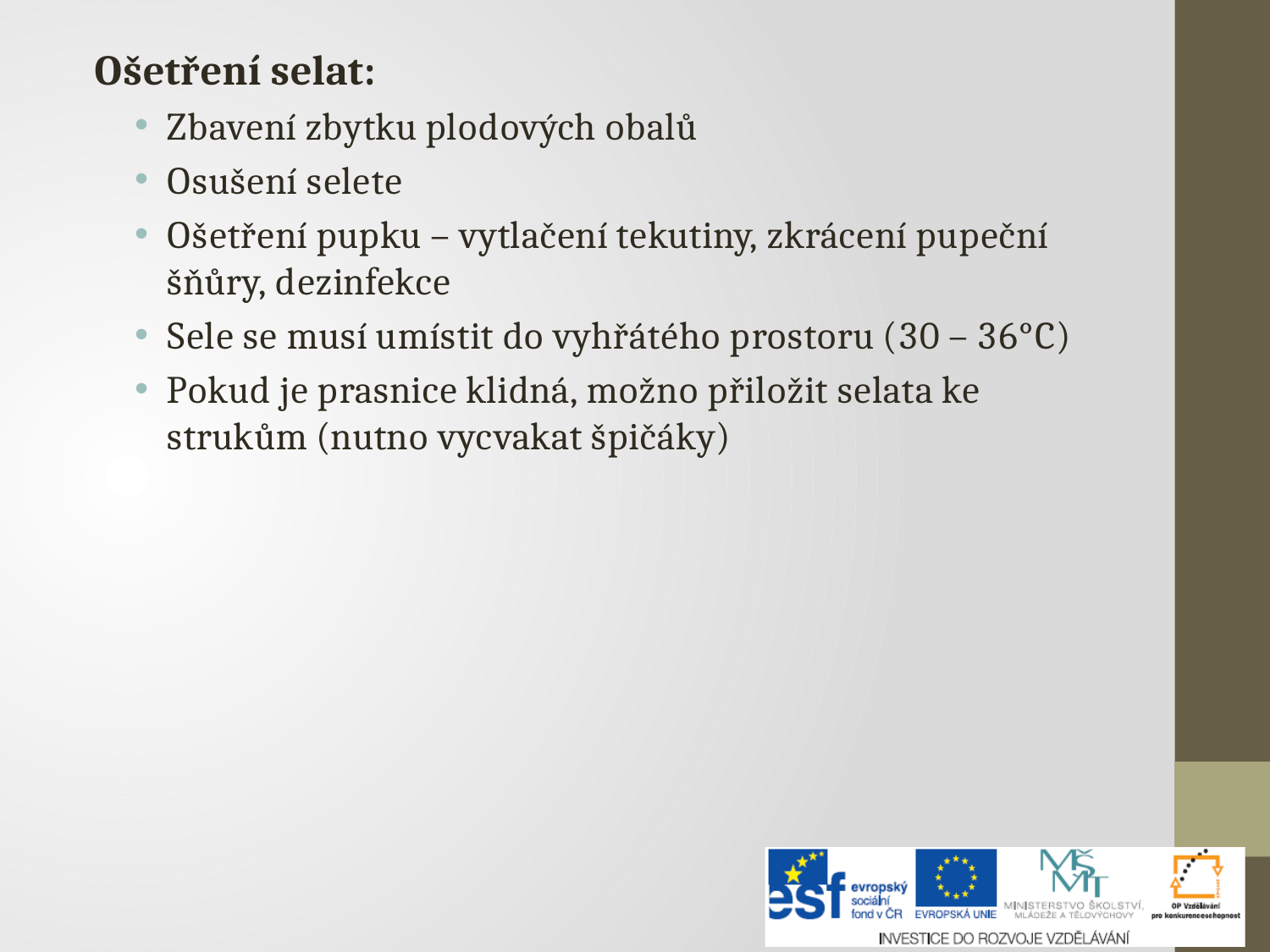

Ošetření selat:
Zbavení zbytku plodových obalů
Osušení selete
Ošetření pupku – vytlačení tekutiny, zkrácení pupeční šňůry, dezinfekce
Sele se musí umístit do vyhřátého prostoru (30 – 36°C)
Pokud je prasnice klidná, možno přiložit selata ke strukům (nutno vycvakat špičáky)